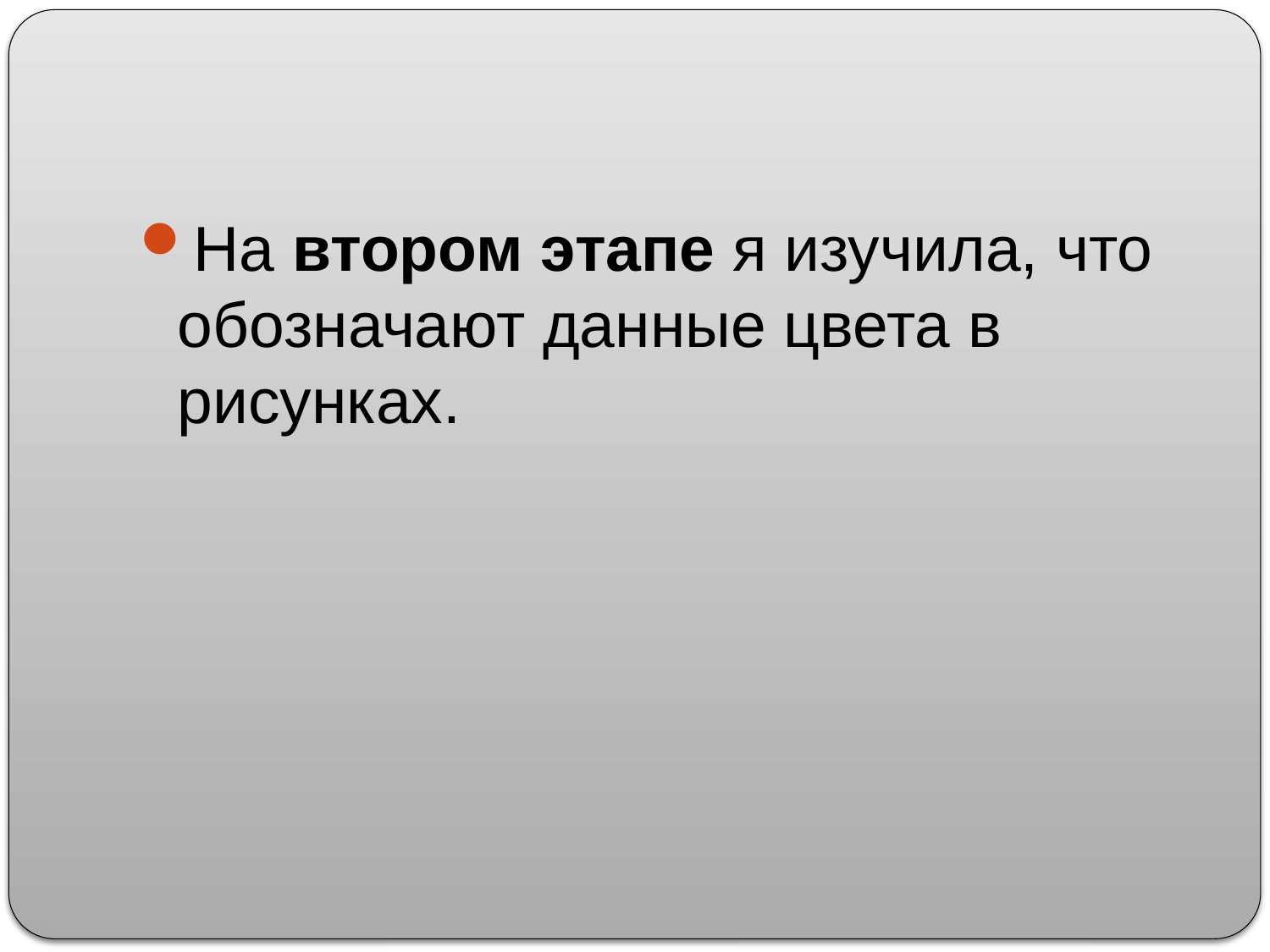

#
На втором этапе я изучила, что обозначают данные цвета в рисунках.